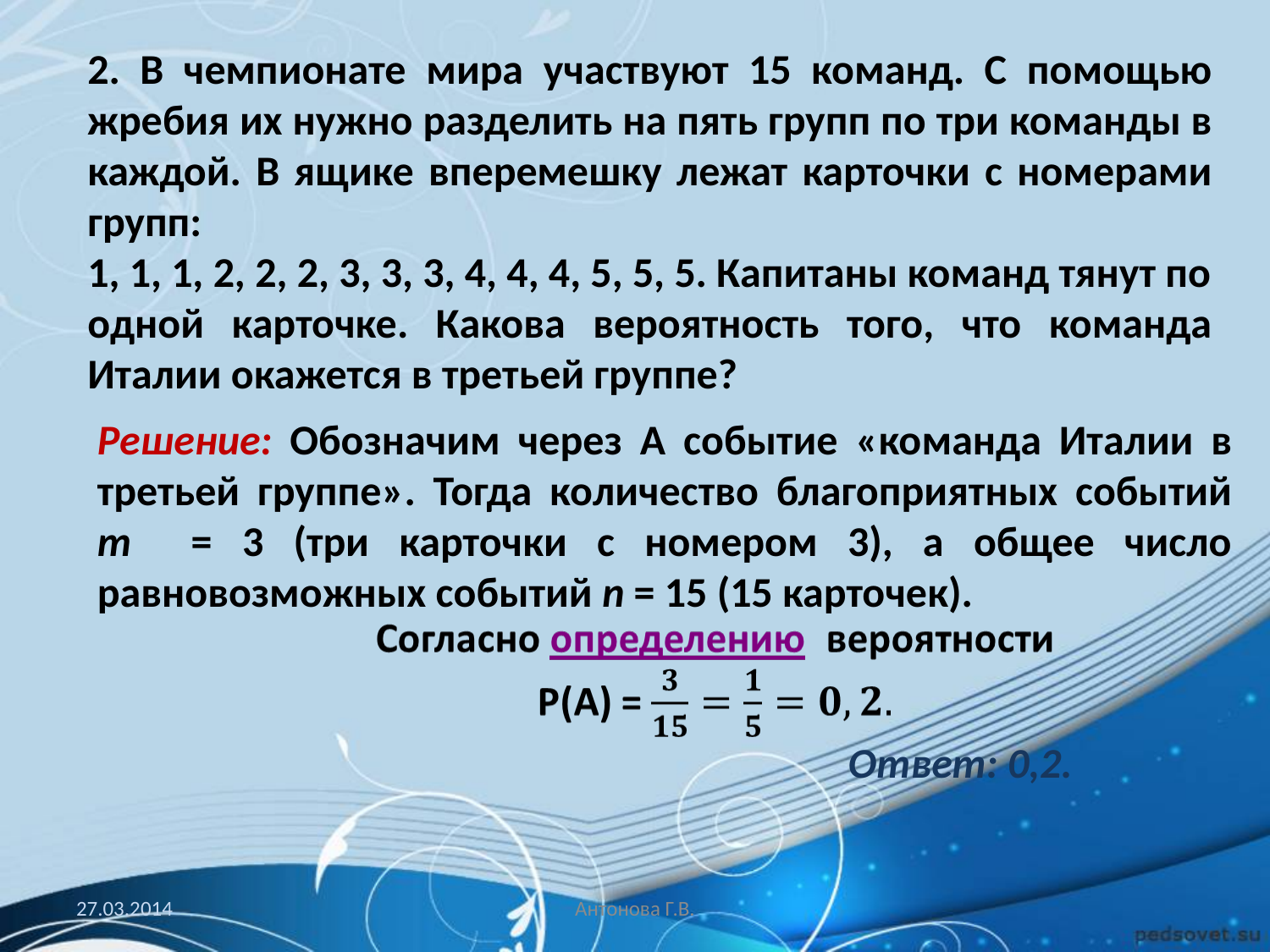

2. В чемпионате мира участвуют 15 команд. С помощью жребия их нужно разделить на пять групп по три команды в каждой. В ящике вперемешку лежат карточки с номерами групп:
1, 1, 1, 2, 2, 2, 3, 3, 3, 4, 4, 4, 5, 5, 5. Капитаны команд тянут по одной карточке. Какова вероятность того, что команда Италии окажется в третьей группе?
Решение: Обозначим через А событие «команда Италии в третьей группе». Тогда количество благоприятных событий m  = 3 (три карточки с номером 3), а общее число равновозможных событий n = 15 (15 карточек).

Ответ: 0,2.
27.03.2014
Антонова Г.В.